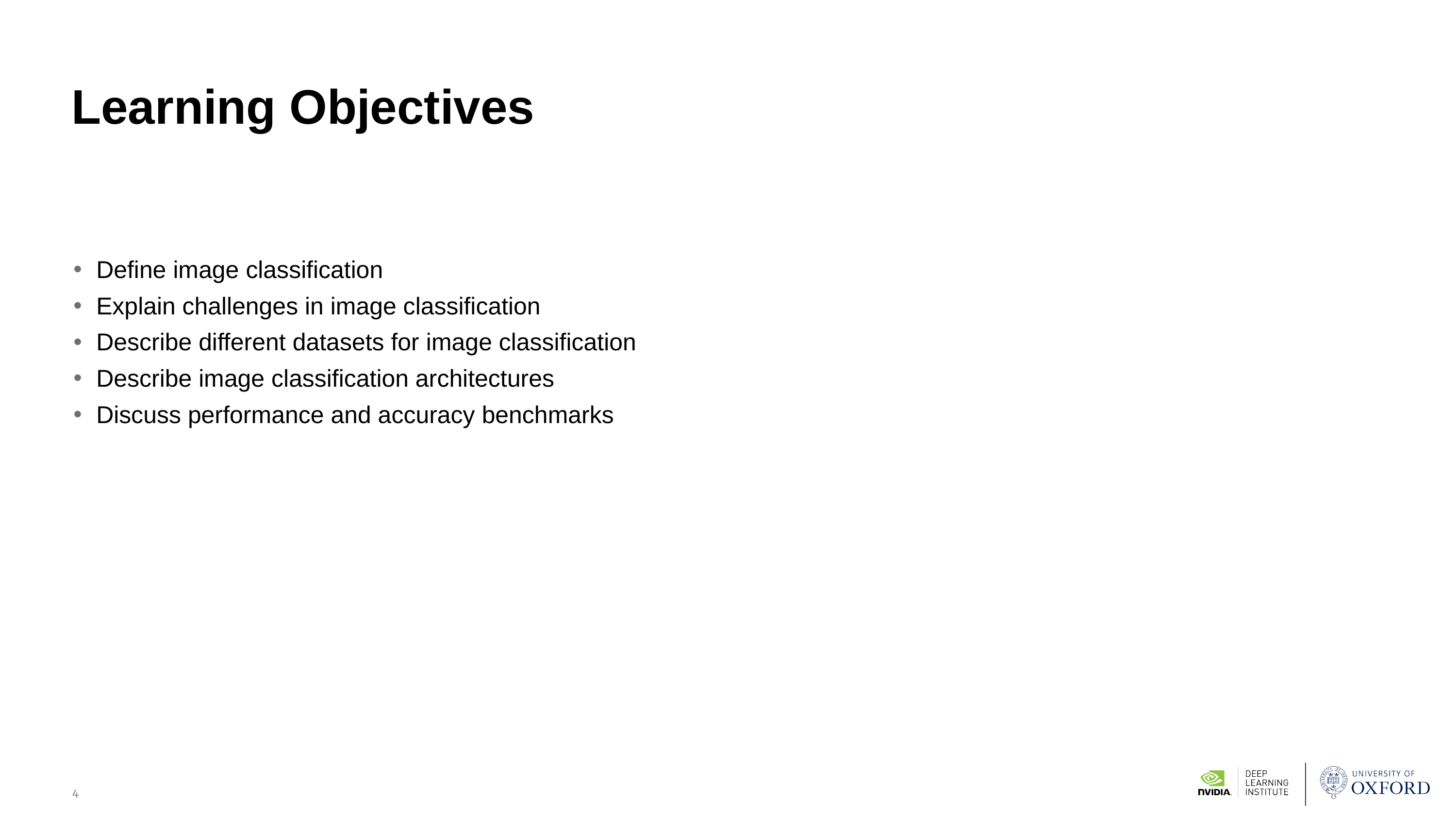

# Learning Objectives
Define image classification
Explain challenges in image classification
Describe different datasets for image classification
Describe image classification architectures
Discuss performance and accuracy benchmarks